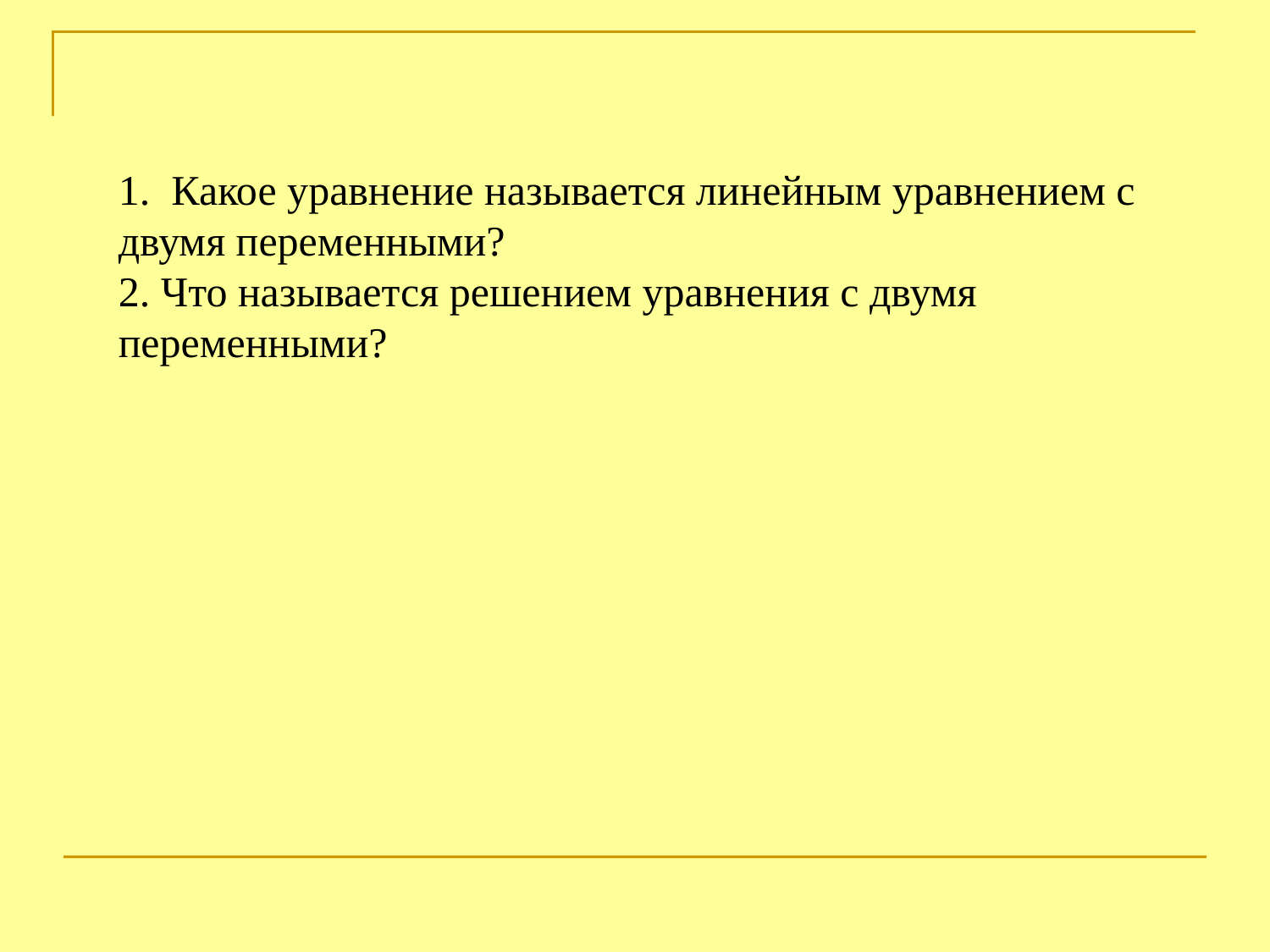

1.  Какое уравнение называется линейным уравнением с двумя переменными?
2. Что называется решением уравнения с двумя переменными?